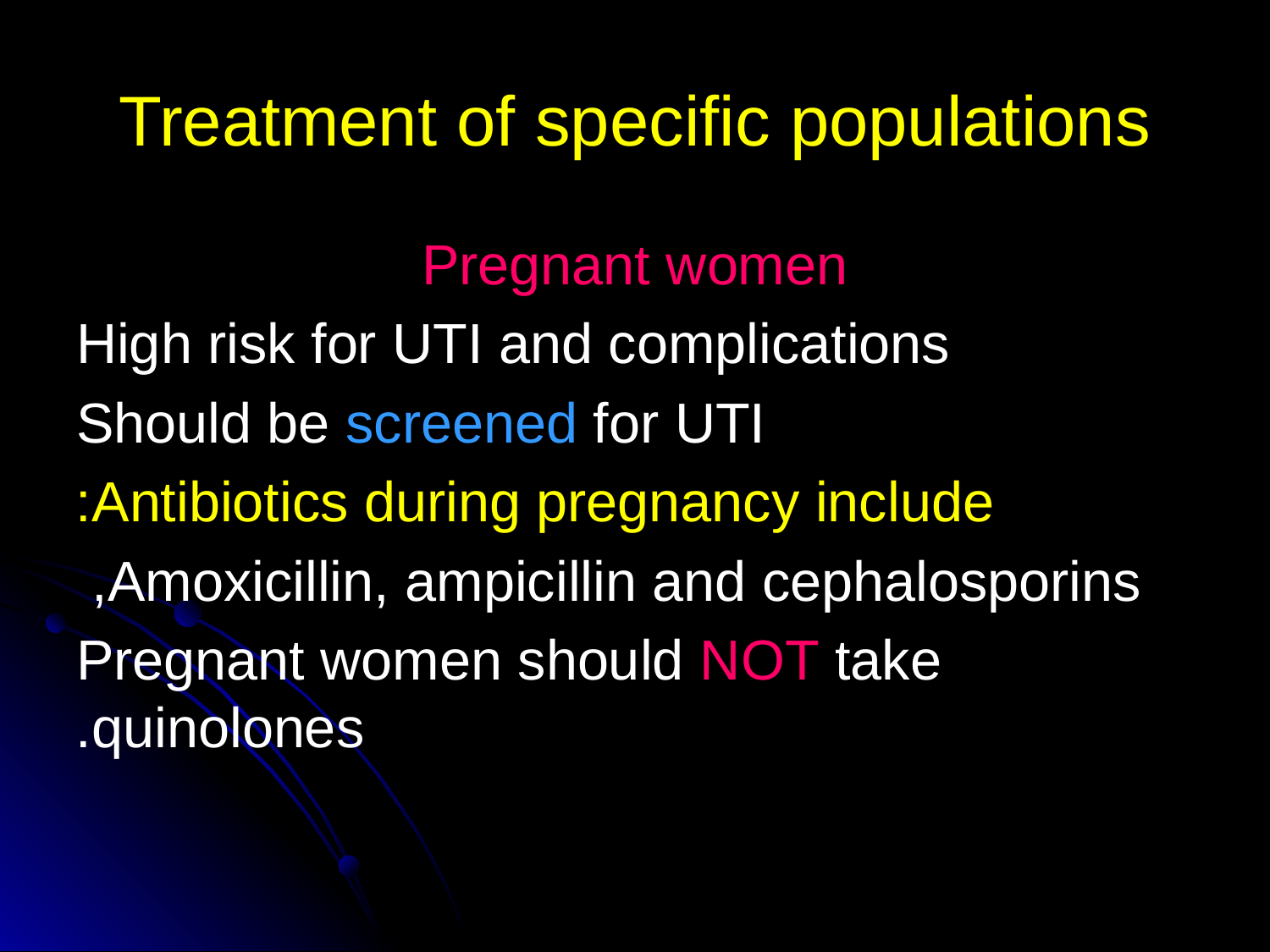

# Treatment of specific populations
Pregnant women
High risk for UTI and complications
Should be screened for UTI
Antibiotics during pregnancy include:
Amoxicillin, ampicillin and cephalosporins,
Pregnant women should NOT take quinolones.